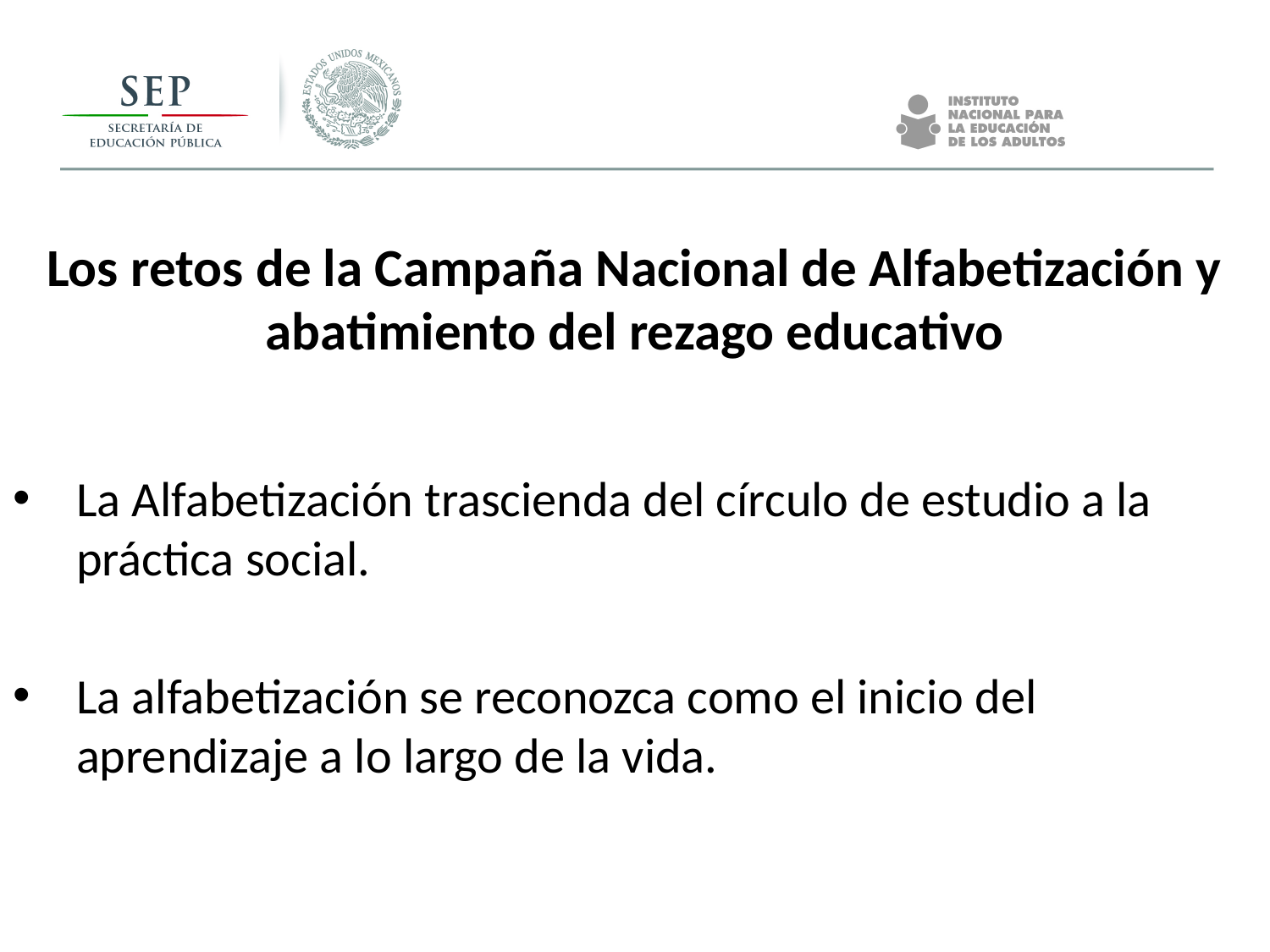

Los retos de la Campaña Nacional de Alfabetización y abatimiento del rezago educativo
La Alfabetización trascienda del círculo de estudio a la práctica social.

La alfabetización se reconozca como el inicio del aprendizaje a lo largo de la vida.